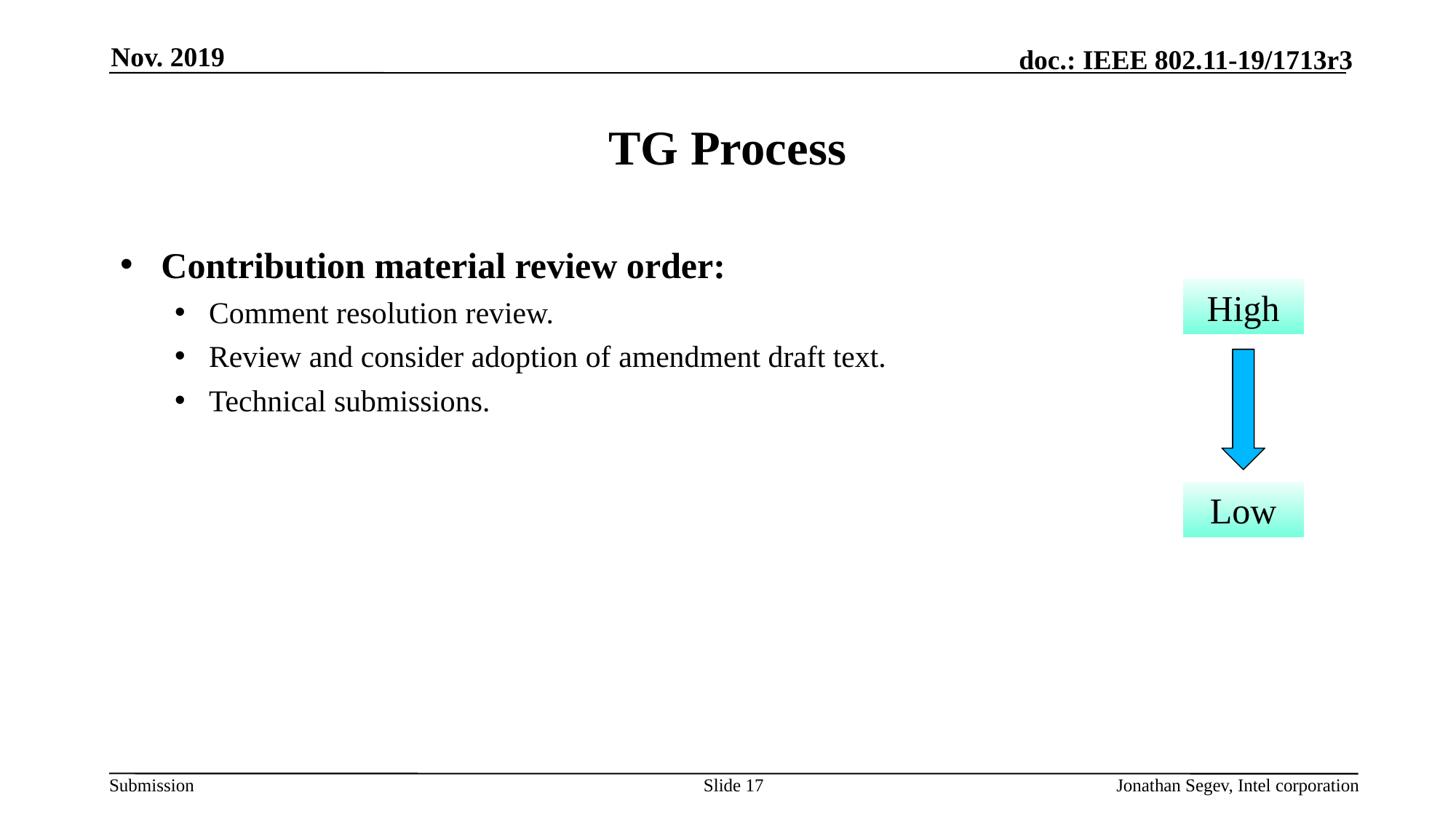

Nov. 2019
# TG Process
Contribution material review order:
Comment resolution review.
Review and consider adoption of amendment draft text.
Technical submissions.

High
Low

Slide 17
Jonathan Segev, Intel corporation